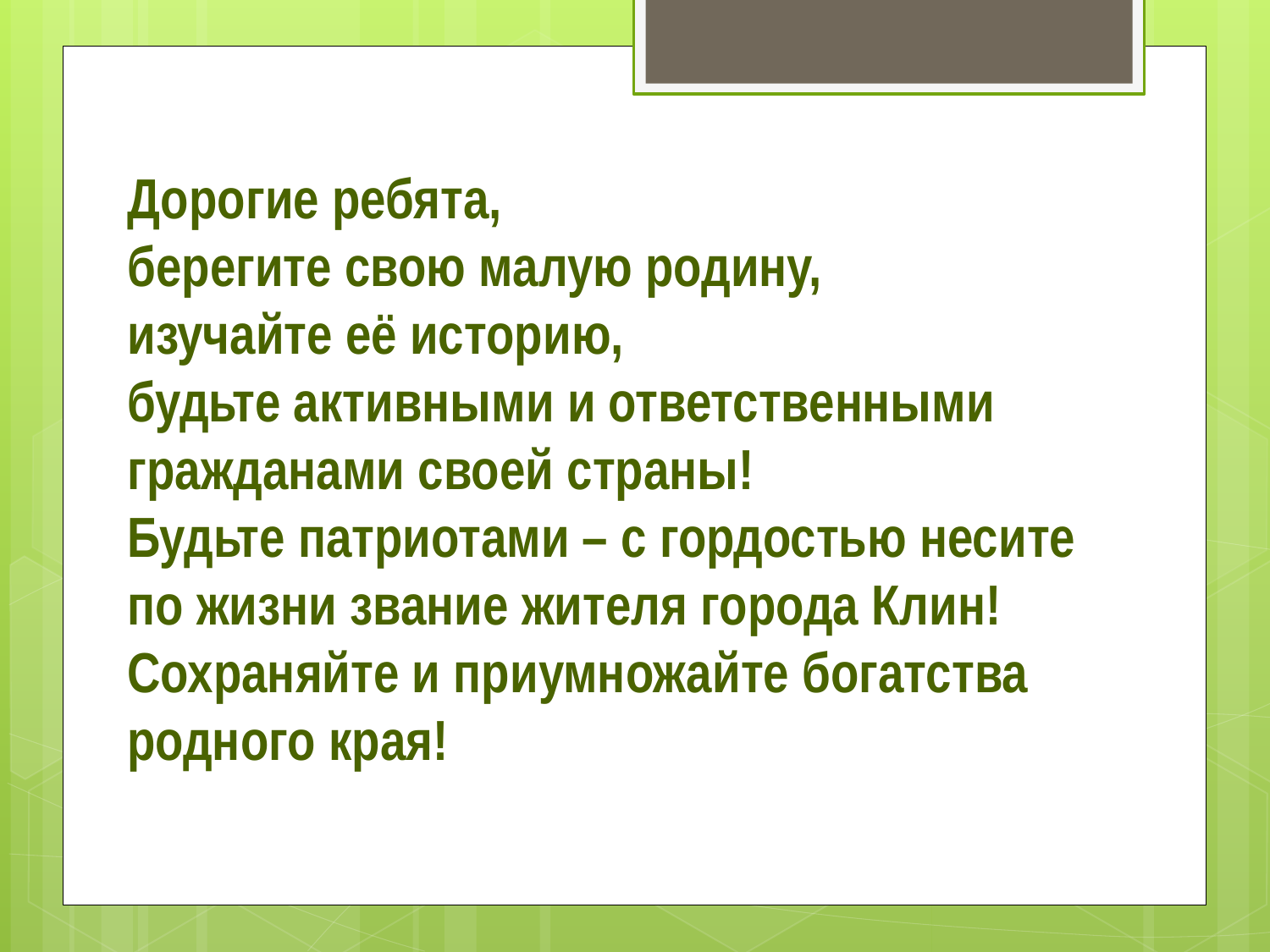

Дорогие ребята,
берегите свою малую родину,
изучайте её историю,
будьте активными и ответственными
гражданами своей страны!
Будьте патриотами – с гордостью несите
по жизни звание жителя города Клин!
Сохраняйте и приумножайте богатства
родного края!